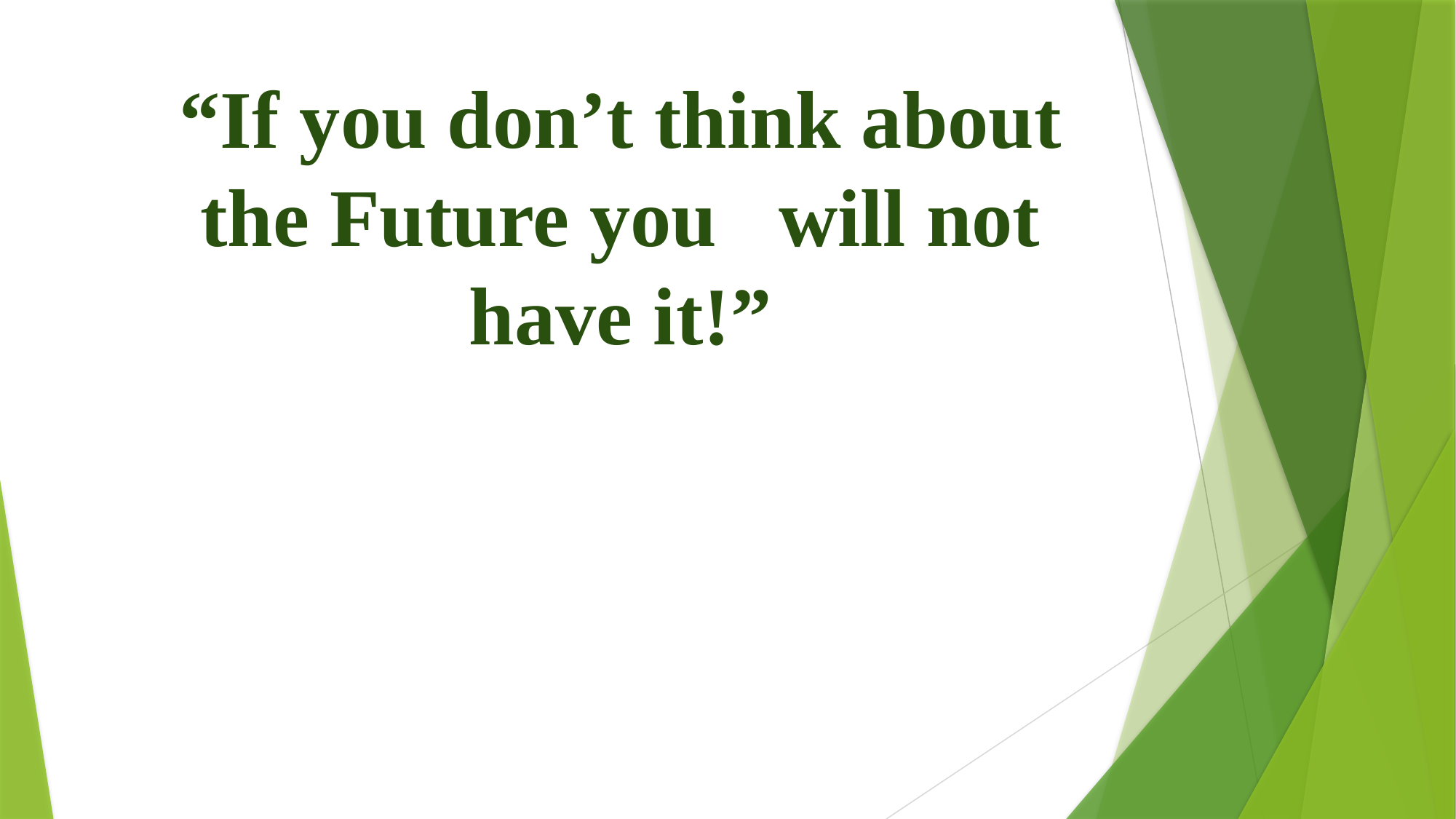

“If you don’t think about the Future you   will not have it!”